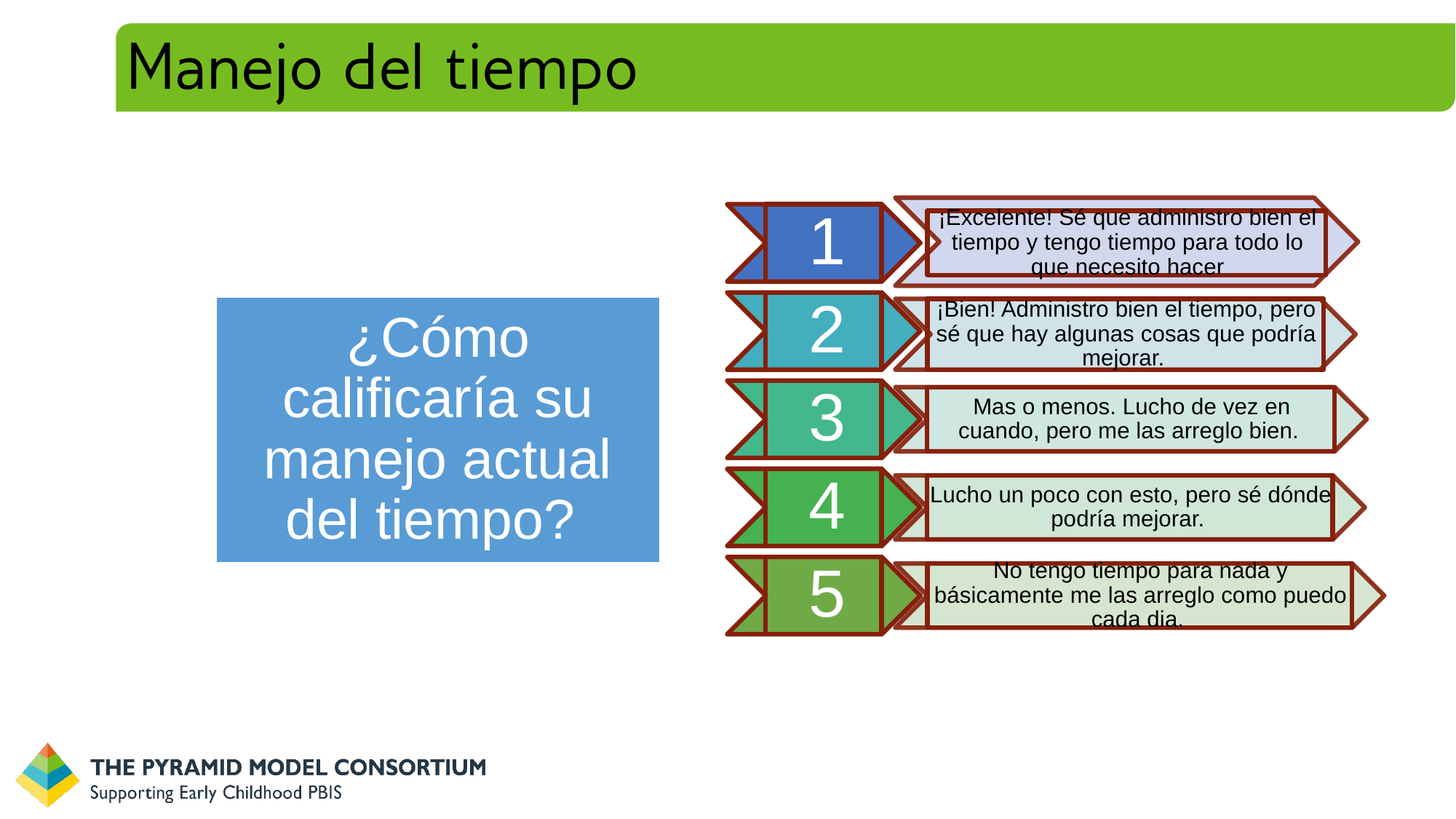

# Manejo del tiempo

1
¡Excelente! Sé que administro bien el tiempo y tengo tiempo para todo lo que necesito hacer

2

¡Bien! Administro bien el tiempo, pero sé que hay algunas cosas que podría mejorar.

3

Mas o menos. Lucho de vez en cuando, pero me las arreglo bien.

4

Lucho un poco con esto, pero sé dónde podría mejorar.

5

No tengo tiempo para nada y básicamente me las arreglo como puedo cada dia.

¿Cómo calificaría su manejo actual del tiempo?